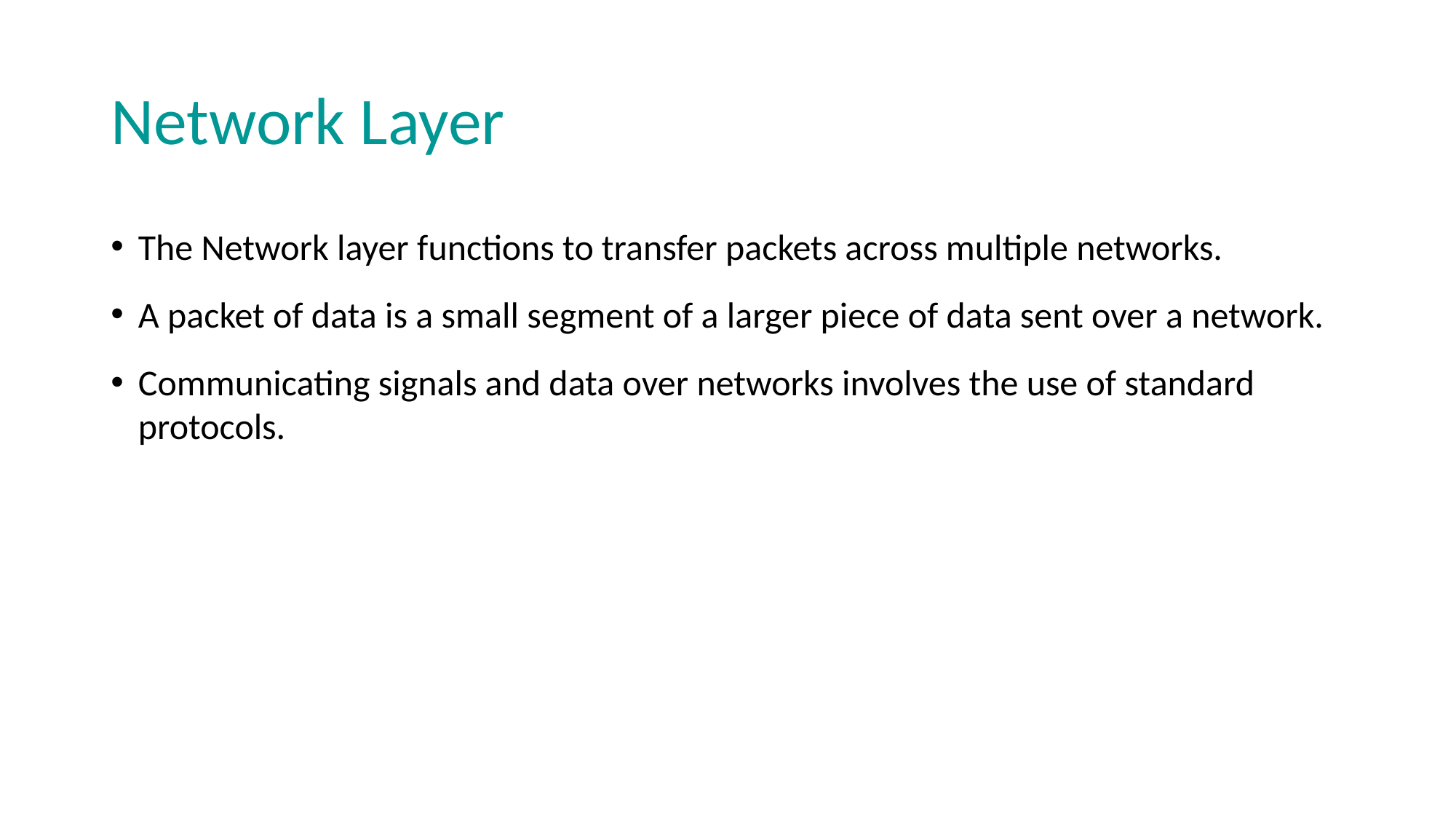

# Network Layer
The Network layer functions to transfer packets across multiple networks.
A packet of data is a small segment of a larger piece of data sent over a network.
Communicating signals and data over networks involves the use of standard protocols.